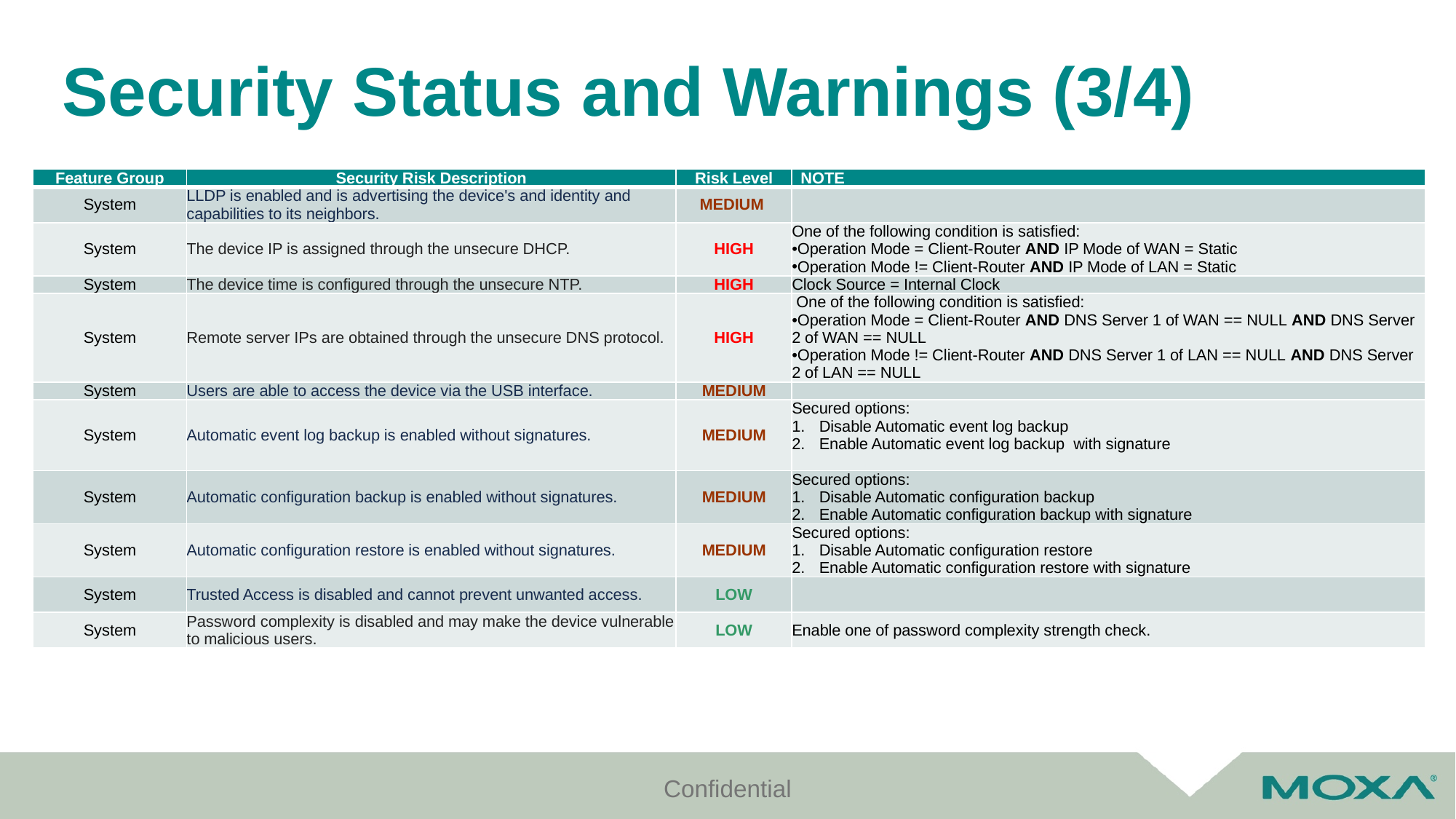

# Security Status and Warnings (3/4)
| Feature Group | Security Risk Description | Risk Level | NOTE |
| --- | --- | --- | --- |
| System | LLDP is enabled and is advertising the device's and identity and capabilities to its neighbors. | MEDIUM |  |
| System | The device IP is assigned through the unsecure DHCP. | HIGH | One of the following condition is satisfied: Operation Mode = Client-Router AND IP Mode of WAN = Static Operation Mode != Client-Router AND IP Mode of LAN = Static |
| System | The device time is configured through the unsecure NTP. | HIGH | Clock Source = Internal Clock |
| System | Remote server IPs are obtained through the unsecure DNS protocol. | HIGH | One of the following condition is satisfied: Operation Mode = Client-Router AND DNS Server 1 of WAN == NULL AND DNS Server 2 of WAN == NULL Operation Mode != Client-Router AND DNS Server 1 of LAN == NULL AND DNS Server 2 of LAN == NULL |
| System | Users are able to access the device via the USB interface. | MEDIUM |  |
| System | Automatic event log backup is enabled without signatures. | MEDIUM | Secured options: Disable Automatic event log backup Enable Automatic event log backup with signature |
| System | Automatic configuration backup is enabled without signatures. | MEDIUM | Secured options: Disable Automatic configuration backup Enable Automatic configuration backup with signature |
| System | Automatic configuration restore is enabled without signatures. | MEDIUM | Secured options: Disable Automatic configuration restore Enable Automatic configuration restore with signature |
| System | Trusted Access is disabled and cannot prevent unwanted access. | LOW |  |
| System | Password complexity is disabled and may make the device vulnerable to malicious users. | LOW | Enable one of password complexity strength check. |